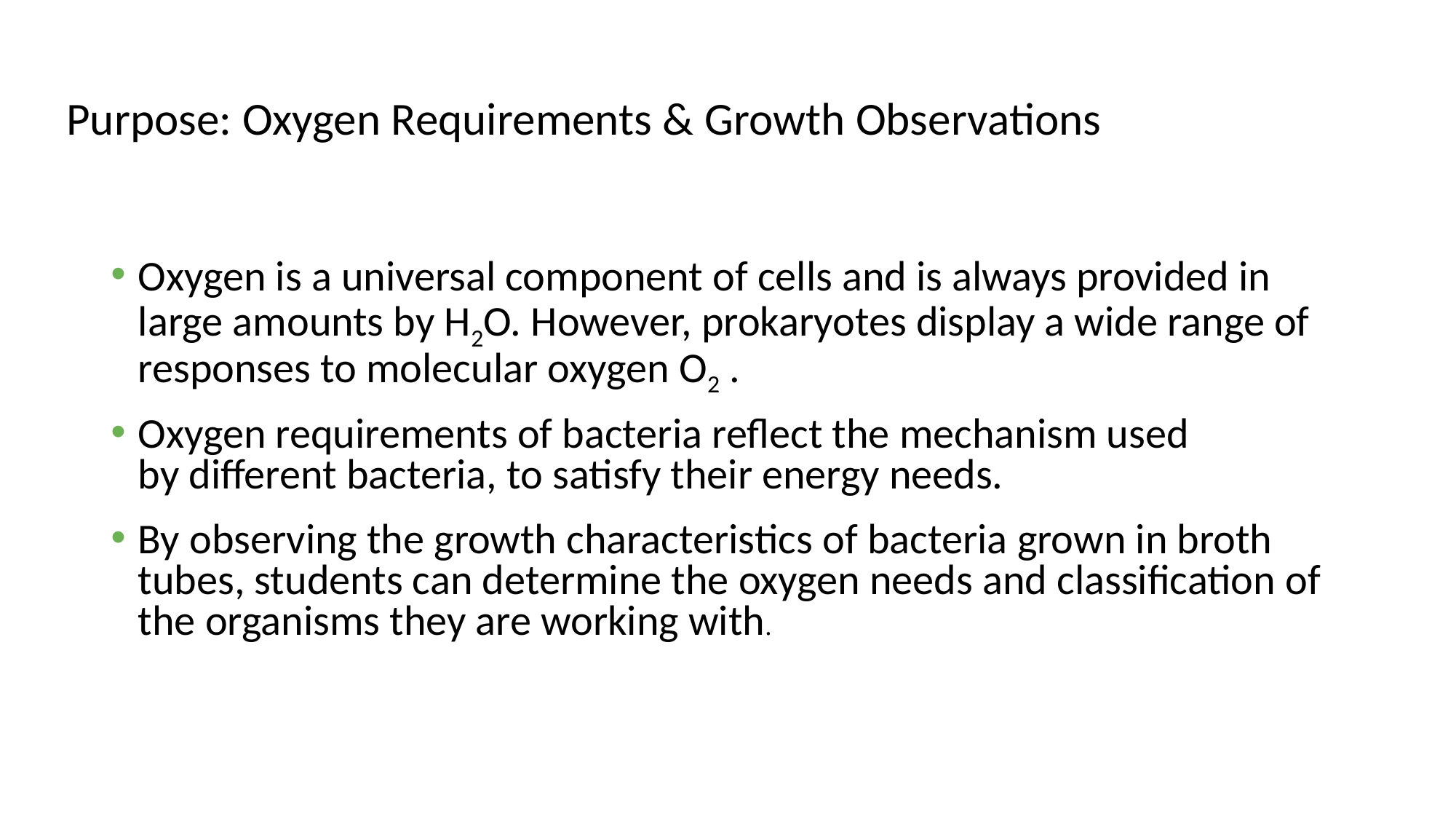

# Purpose: Oxygen Requirements & Growth Observations
Oxygen is a universal component of cells and is always provided in large amounts by H2O. However, prokaryotes display a wide range of responses to molecular oxygen O2 .
Oxygen requirements of bacteria reflect the mechanism used by different bacteria, to satisfy their energy needs.
By observing the growth characteristics of bacteria grown in broth tubes, students can determine the oxygen needs and classification of the organisms they are working with.